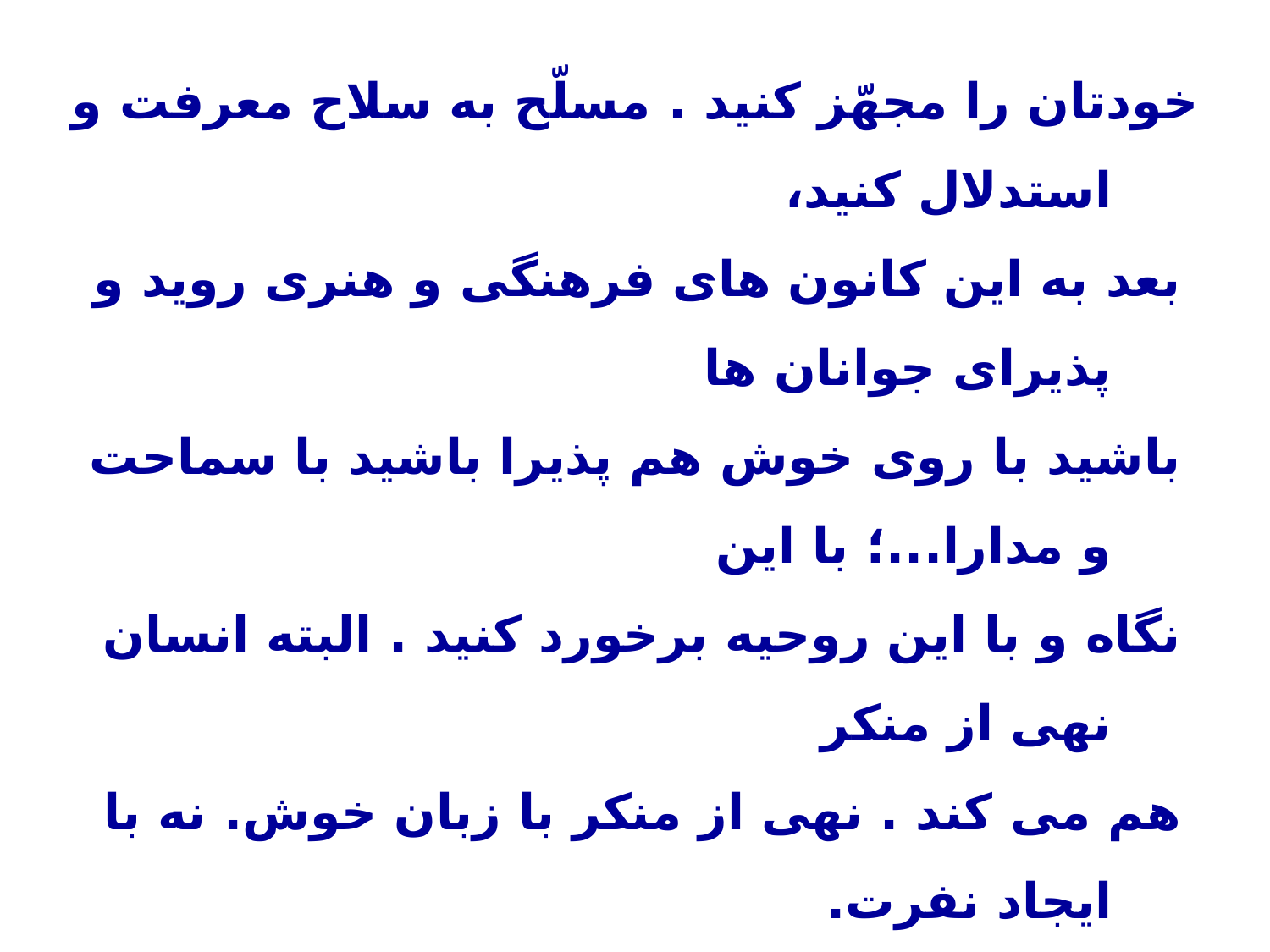

مقام معظم رهبری امام خامنه ای مدظله العالی:

خودتان را مجهّز کنید . مسلّح به سلاح معرفت و استدلال کنید،
 بعد به این کانون های فرهنگی و هنری روید و پذیرای جوانان ها
 باشید با روی خوش هم پذیرا باشید با سماحت و مدارا...؛ با این
 نگاه و با این روحیه برخورد کنید . البته انسان نهی از منکر
 هم می کند . نهی از منکر با زبان خوش. نه با ایجاد نفرت.
د ر دیدار با روحانیون خراسان شمالی     91/7/19